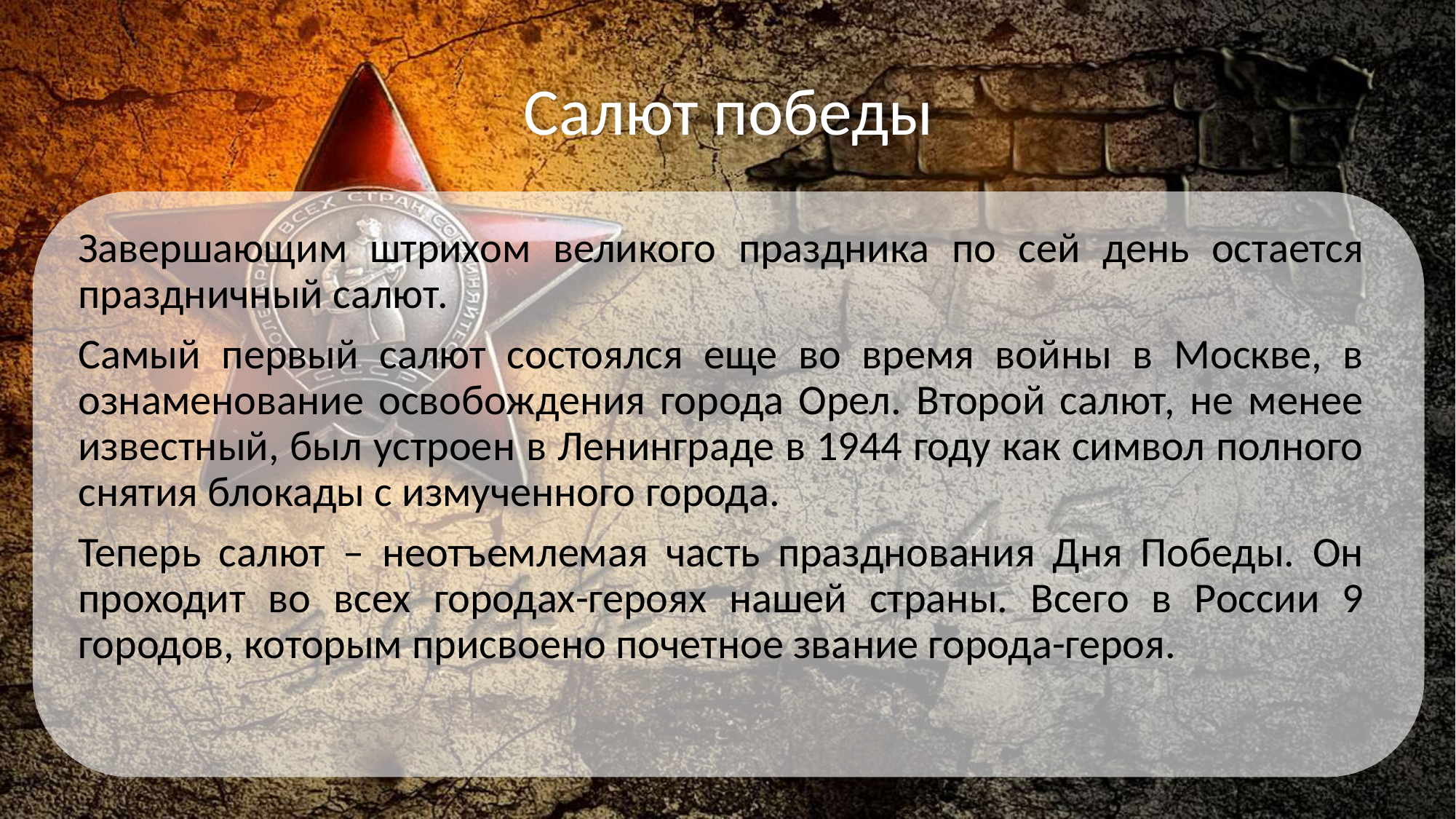

Салют победы

Завершающим штрихом великого праздника по сей день остается праздничный салют.
Самый первый салют состоялся еще во время войны в Москве, в ознаменование освобождения города Орел. Второй салют, не менее известный, был устроен в Ленинграде в 1944 году как символ полного снятия блокады с измученного города.
Теперь салют – неотъемлемая часть празднования Дня Победы. Он проходит во всех городах-героях нашей страны. Всего в России 9 городов, которым присвоено почетное звание города-героя.